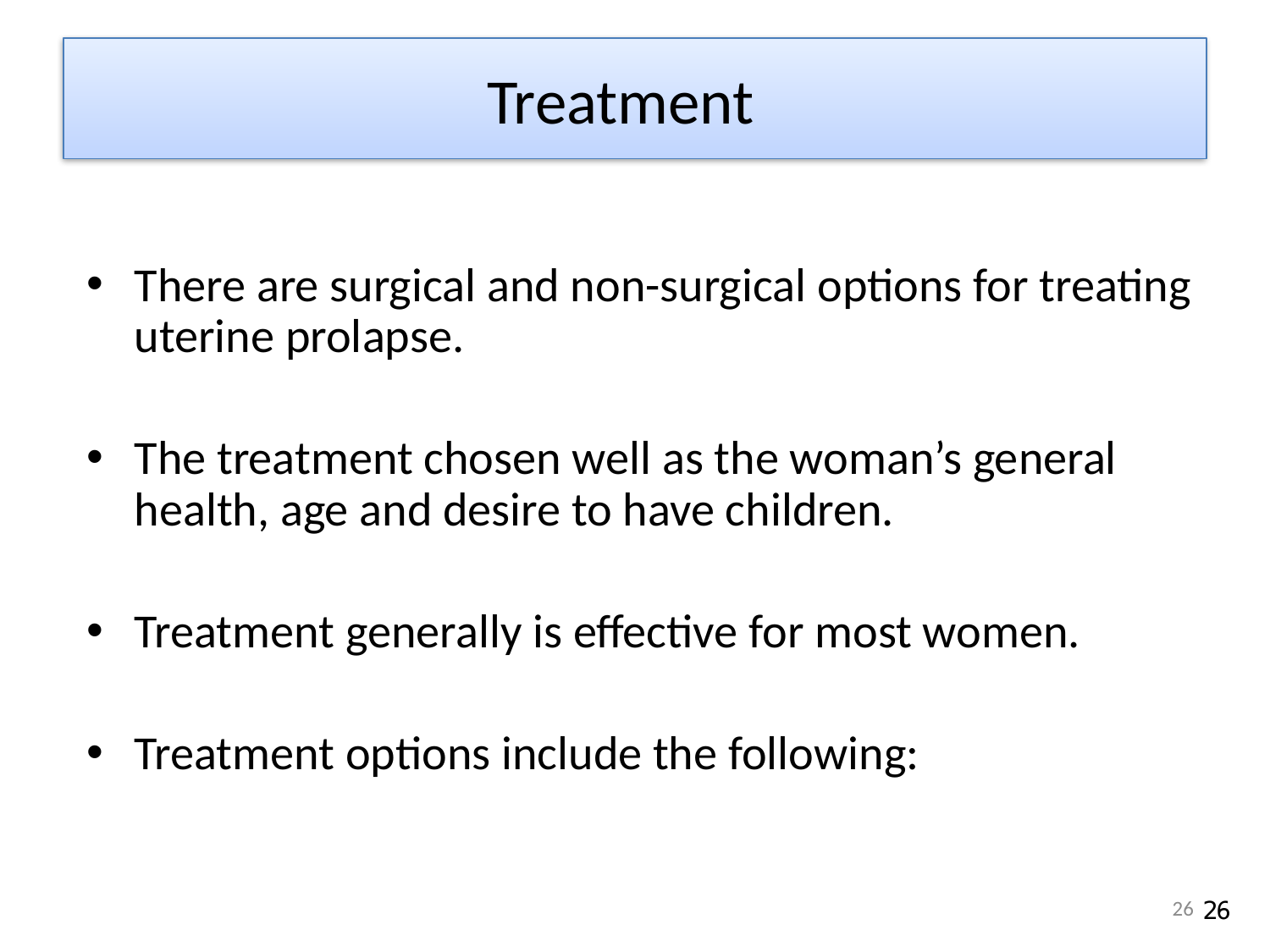

Treatment
There are surgical and non-surgical options for treating uterine prolapse.

The treatment chosen well as the woman’s general health, age and desire to have children.

Treatment generally is effective for most women.

Treatment options include the following:
26
26